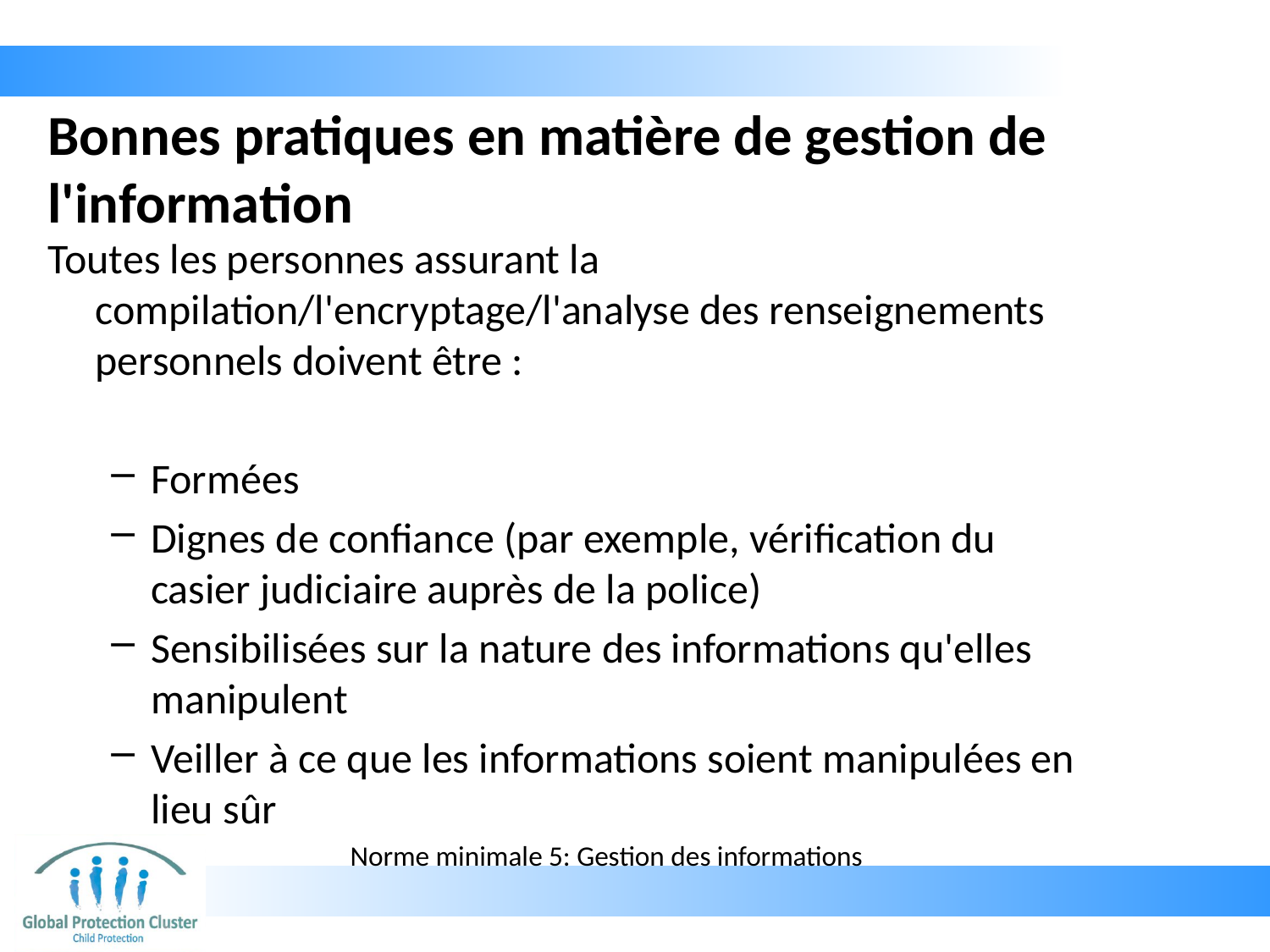

# Bonnes pratiques en matière de gestion de l'information

Toutes les personnes assurant la compilation/l'encryptage/l'analyse des renseignements personnels doivent être :

Formées
Dignes de confiance (par exemple, vérification du casier judiciaire auprès de la police)
Sensibilisées sur la nature des informations qu'elles manipulent
Veiller à ce que les informations soient manipulées en lieu sûr
Norme minimale 5: Gestion des informations